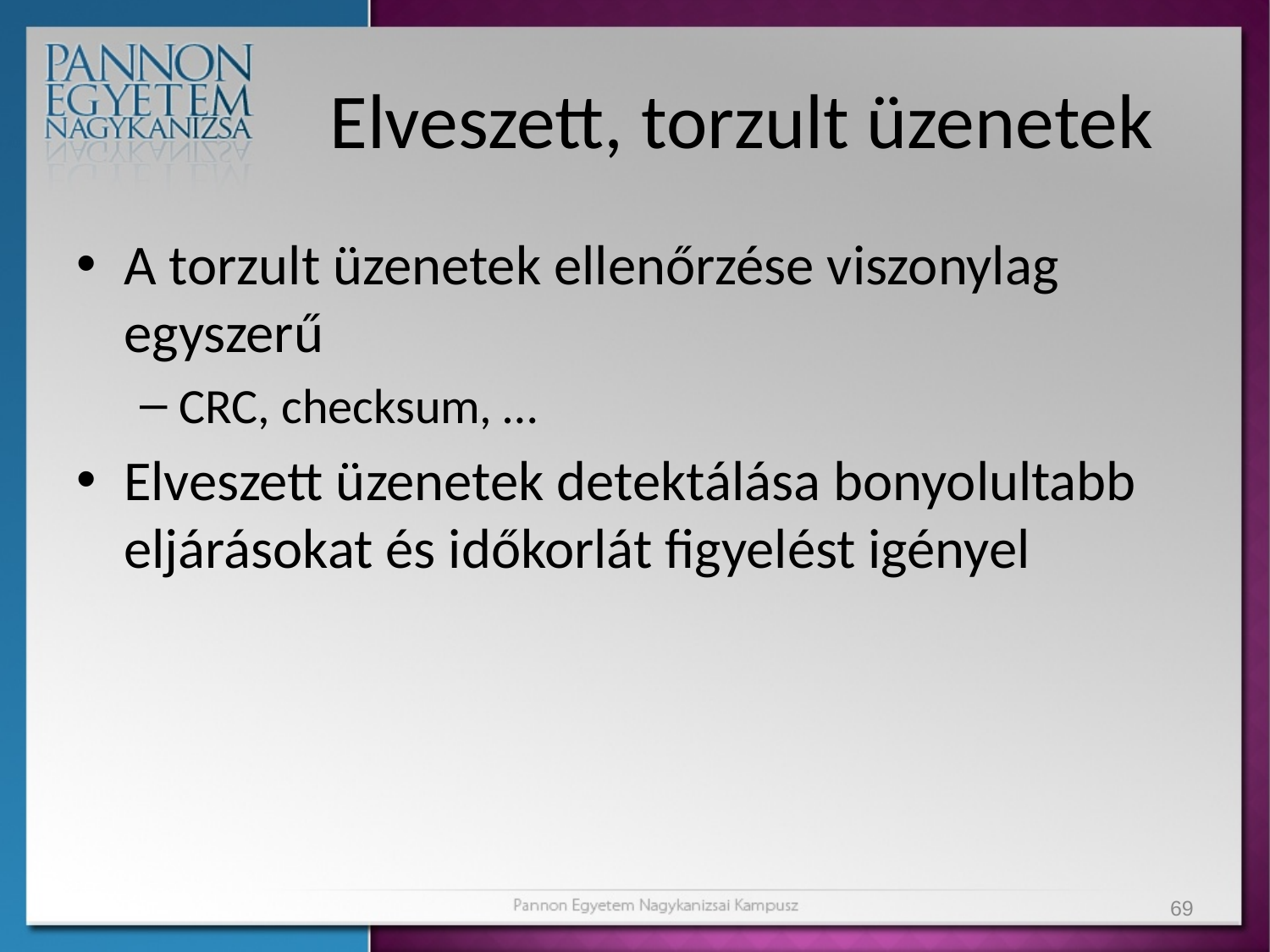

# Elveszett, torzult üzenetek
A torzult üzenetek ellenőrzése viszonylag egyszerű
CRC, checksum, …
Elveszett üzenetek detektálása bonyolultabb eljárásokat és időkorlát figyelést igényel
69